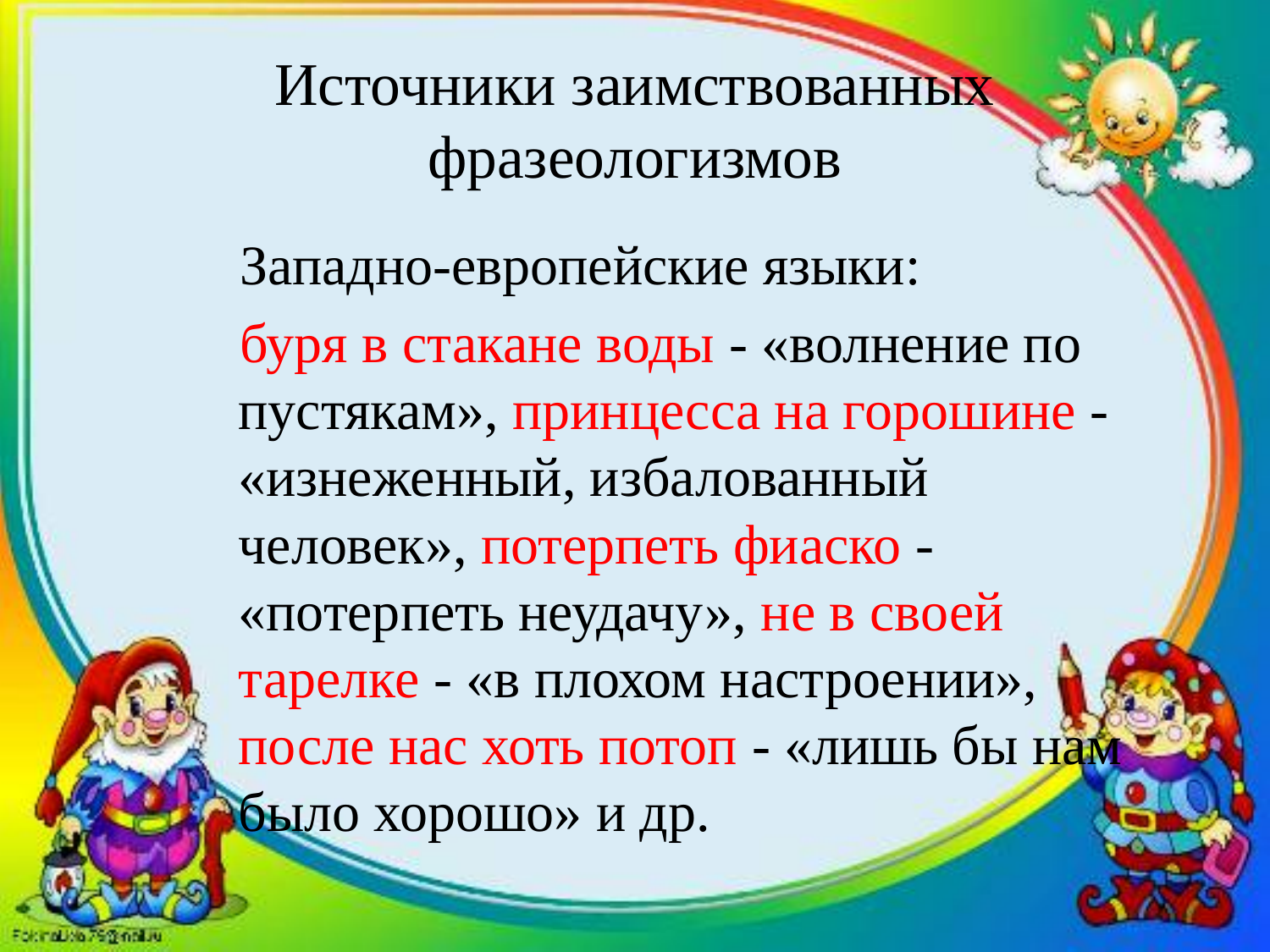

# Источники заимствованных фразеологизмов
Западно-европейские языки:
буря в стакане воды - «волнение по пустякам», принцесса на горошине - «изнеженный, избалованный человек», потерпеть фиаско - «потерпеть неудачу», не в своей тарелке - «в плохом настроении», после нас хоть потоп - «лишь бы нам было хорошо» и др.